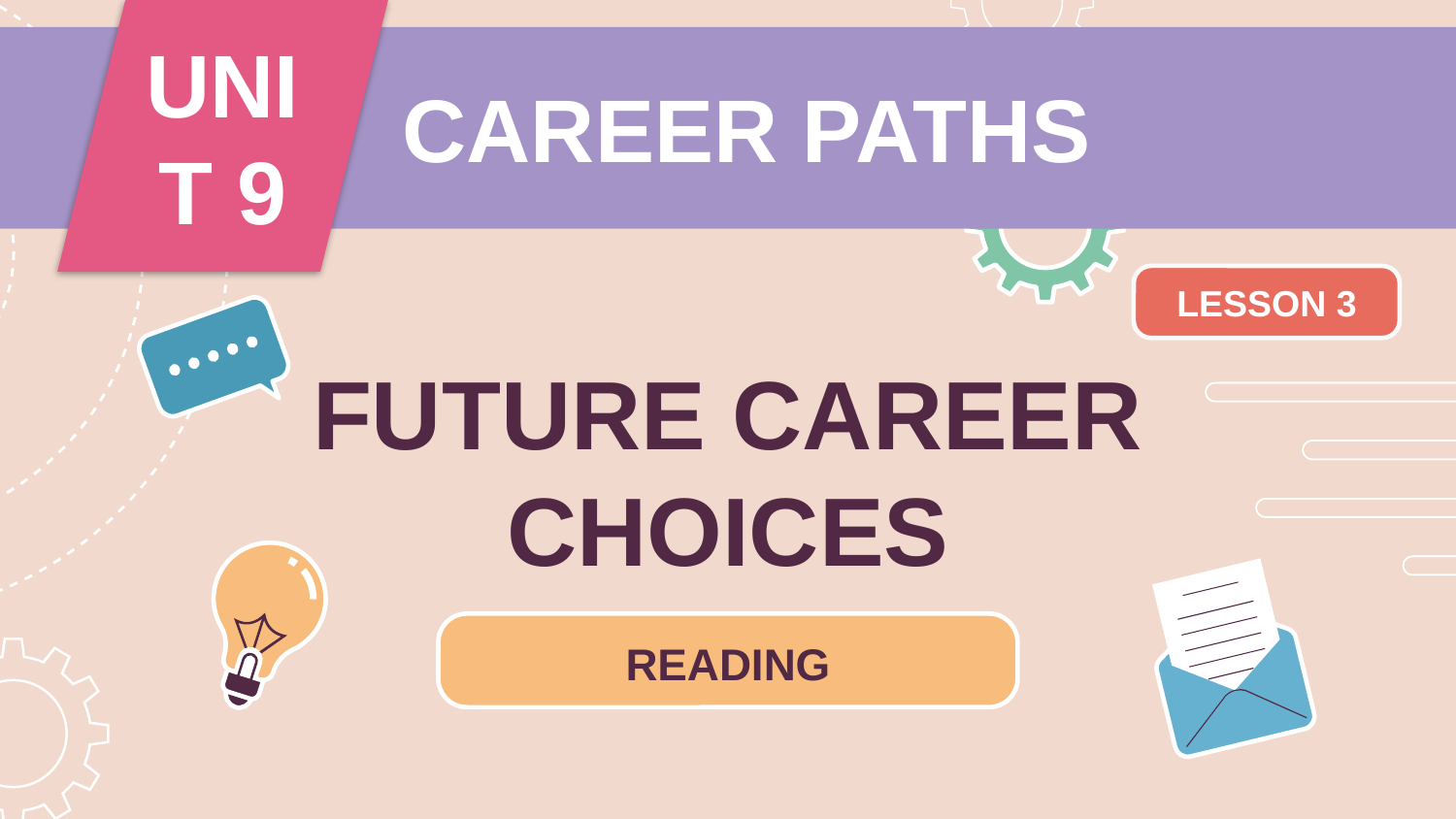

UNIT 9

CAREER PATHS

# FUTURE CAREER CHOICES
LESSON 3

READING